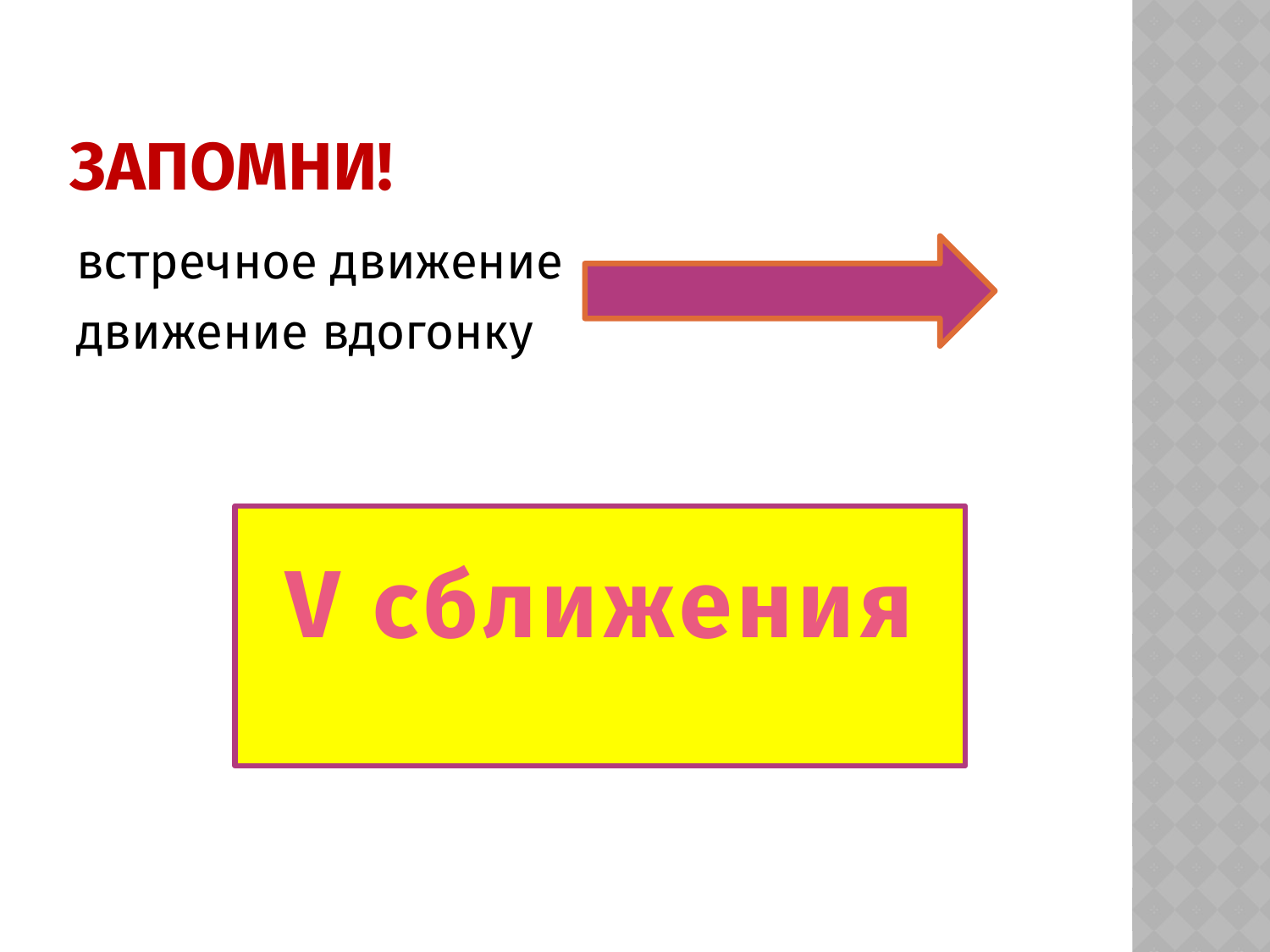

# Запомни!
встречное движение
движение вдогонку

V сближения